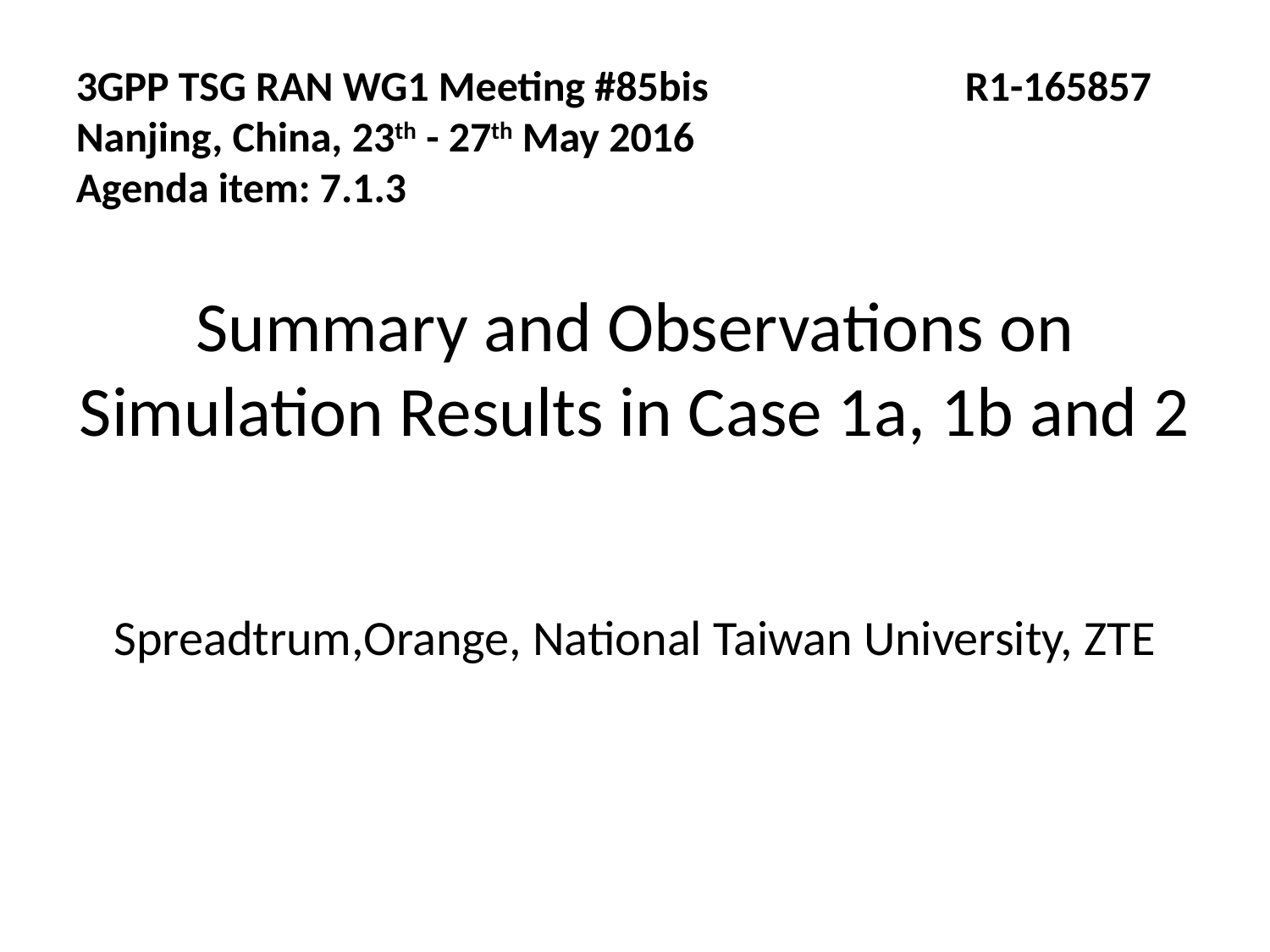

3GPP TSG RAN WG1 Meeting #85bis			R1-165857
Nanjing, China, 23th - 27th May 2016
Agenda item: 7.1.3
Summary and Observations on Simulation Results in Case 1a, 1b and 2
Spreadtrum,Orange, National Taiwan University, ZTE